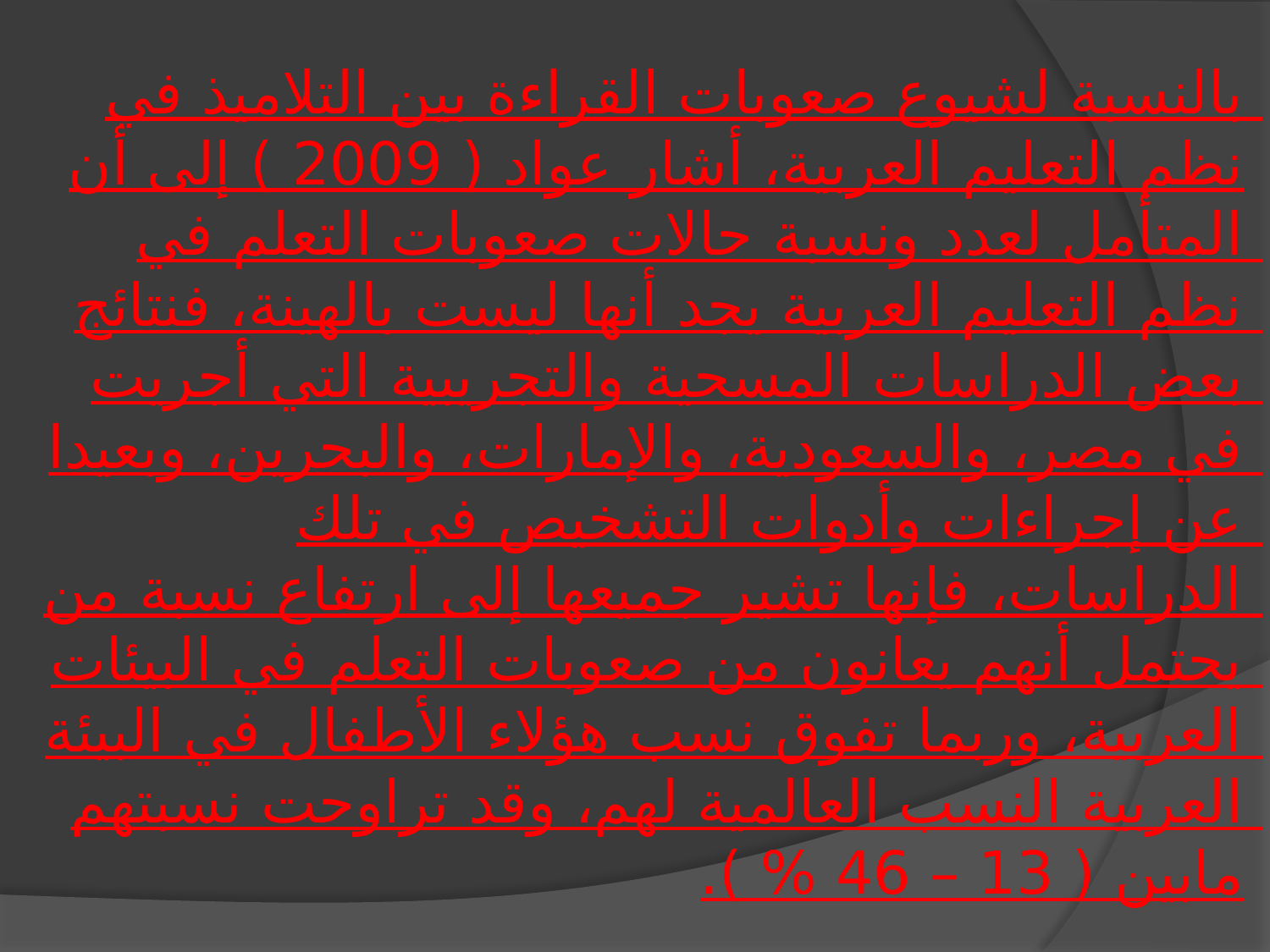

# بالنسبة لشيوع صعوبات القراءة بين التلاميذ في نظم التعليم العربية، أشار عواد ( 2009 ) إلى أن المتأمل لعدد ونسبة حالات صعوبات التعلم في نظم التعليم العربية يجد أنها ليست بالهينة، فنتائج بعض الدراسات المسحية والتجريبية التي أجريت في مصر، والسعودية، والإمارات، والبحرين، وبعيدا عن إجراءات وأدوات التشخيص في تلك الدراسات، فإنها تشير جميعها إلى ارتفاع نسبة من يحتمل أنهم يعانون من صعوبات التعلم في البيئات العربية، وربما تفوق نسب هؤلاء الأطفال في البيئة العربية النسب العالمية لهم، وقد تراوحت نسبتهم مابين ( 13 – 46 % ).